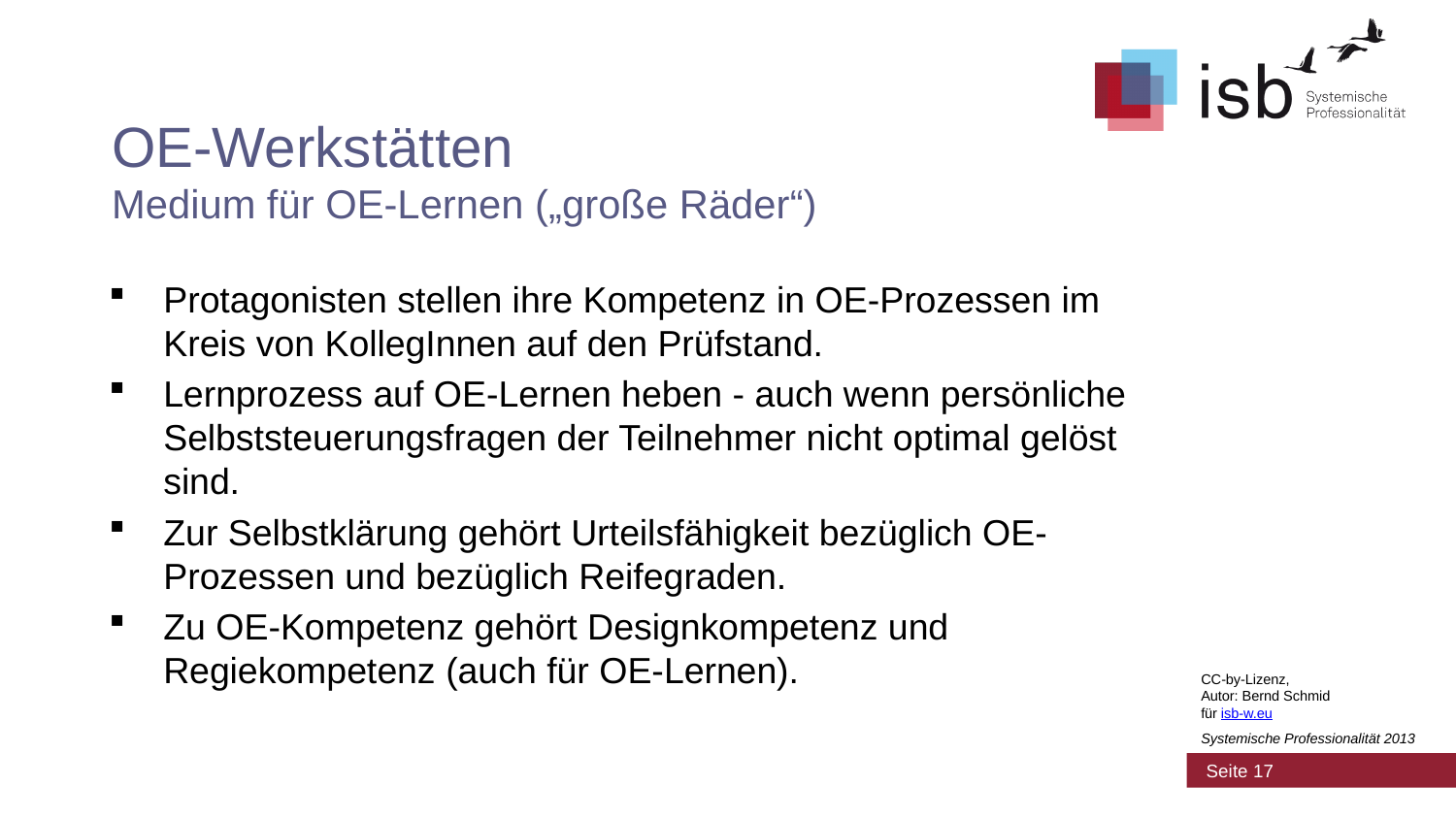

# OE-Werkstätten Medium für OE-Lernen („große Räder“)
Protagonisten stellen ihre Kompetenz in OE-Prozessen im Kreis von KollegInnen auf den Prüfstand.
Lernprozess auf OE-Lernen heben - auch wenn persönliche Selbststeuerungsfragen der Teilnehmer nicht optimal gelöst sind.
Zur Selbstklärung gehört Urteilsfähigkeit bezüglich OE-Prozessen und bezüglich Reifegraden.
Zu OE-Kompetenz gehört Designkompetenz und Regiekompetenz (auch für OE-Lernen).

CC-by-Lizenz,
Autor: Bernd Schmid
für isb-w.eu
Systemische Professionalität 2013
 Seite 17